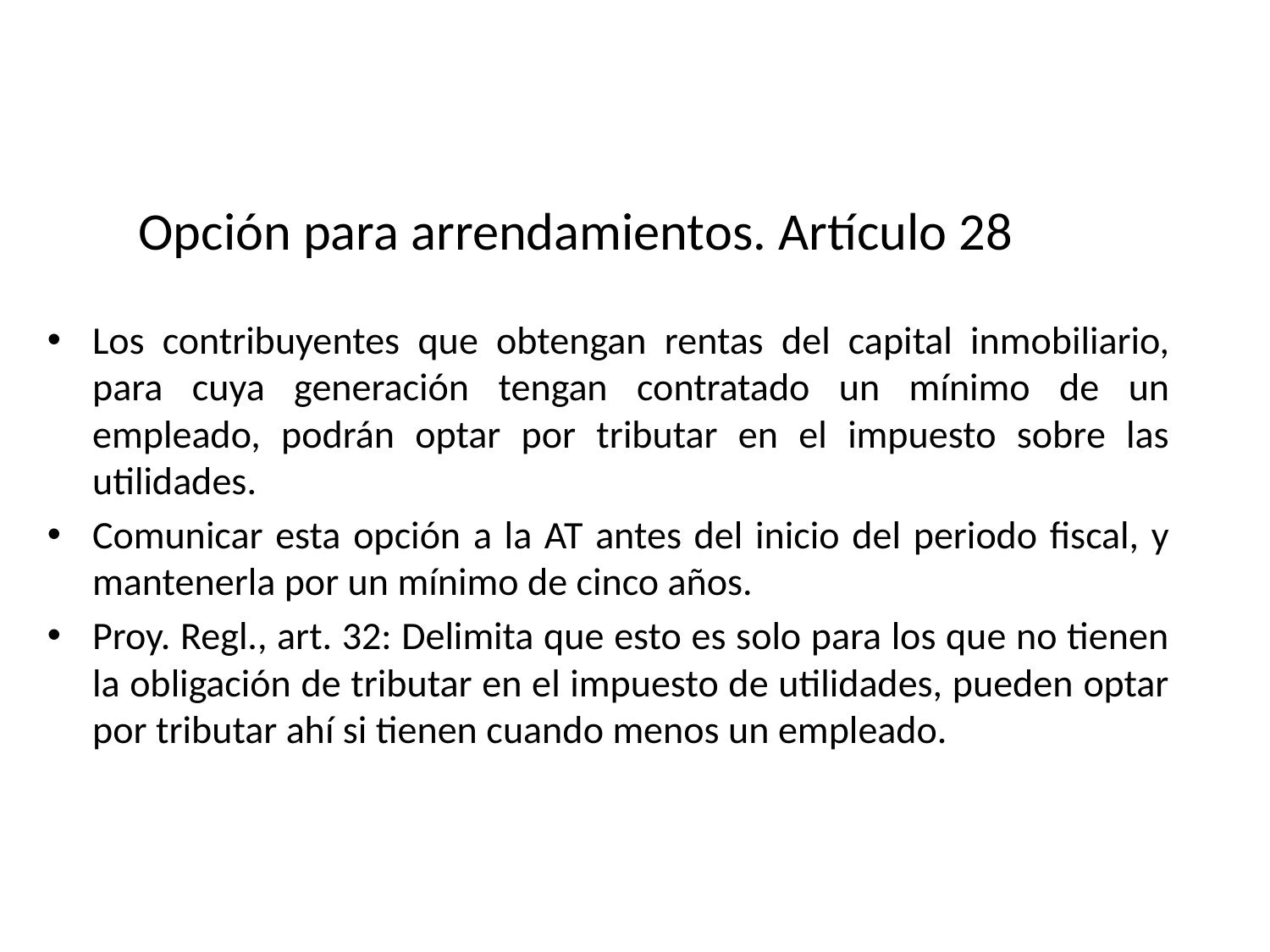

# Opción para arrendamientos. Artículo 28

Los contribuyentes que obtengan rentas del capital inmobiliario, para cuya generación tengan contratado un mínimo de un empleado, podrán optar por tributar en el impuesto sobre las utilidades.
Comunicar esta opción a la AT antes del inicio del periodo fiscal, y mantenerla por un mínimo de cinco años.
Proy. Regl., art. 32: Delimita que esto es solo para los que no tienen la obligación de tributar en el impuesto de utilidades, pueden optar por tributar ahí si tienen cuando menos un empleado.